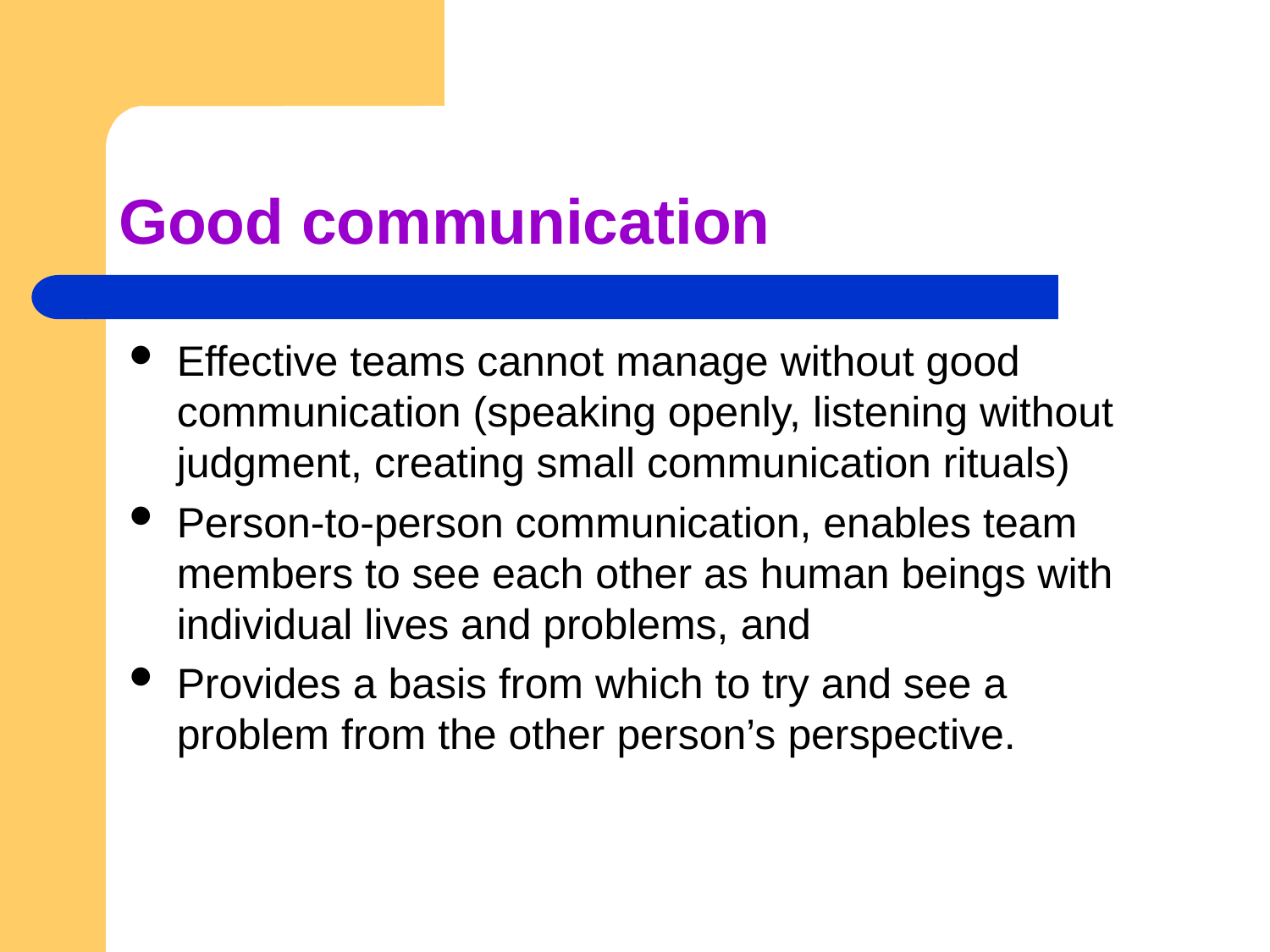

# Good communication
Effective teams cannot manage without good communication (speaking openly, listening without judgment, creating small communication rituals)
Person-to-person communication, enables team members to see each other as human beings with individual lives and problems, and
Provides a basis from which to try and see a problem from the other person’s perspective.